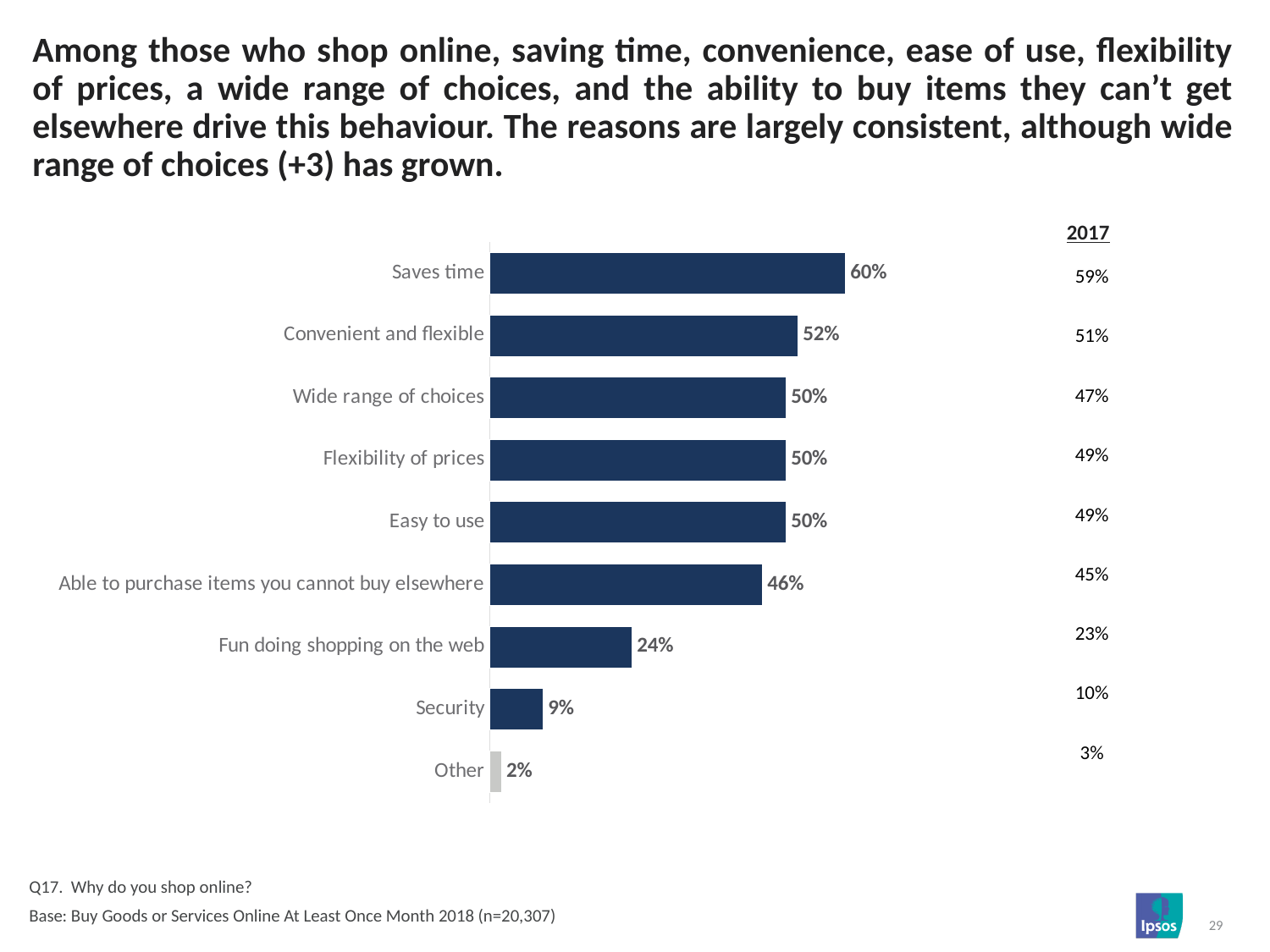

# Among those who shop online, saving time, convenience, ease of use, flexibility of prices, a wide range of choices, and the ability to buy items they can’t get elsewhere drive this behaviour. The reasons are largely consistent, although wide range of choices (+3) has grown.
| 2017 |
| --- |

### Chart

| Category | Column1 |
|---|---|
| Saves time | 0.6 |
| Convenient and flexible | 0.52 |
| Wide range of choices | 0.5 |
| Flexibility of prices | 0.5 |
| Easy to use | 0.5 |
| Able to purchase items you cannot buy elsewhere | 0.46 |
| Fun doing shopping on the web | 0.24 |
| Security | 0.09 |
| Other | 0.02 |
| 59% |
| --- |
| 51% |
| 47% |
| 49% |
| 49% |
| 45% |
| 23% |
| 10% |
| 3% |
Q17.  Why do you shop online?
Base: Buy Goods or Services Online At Least Once Month 2018 (n=20,307)